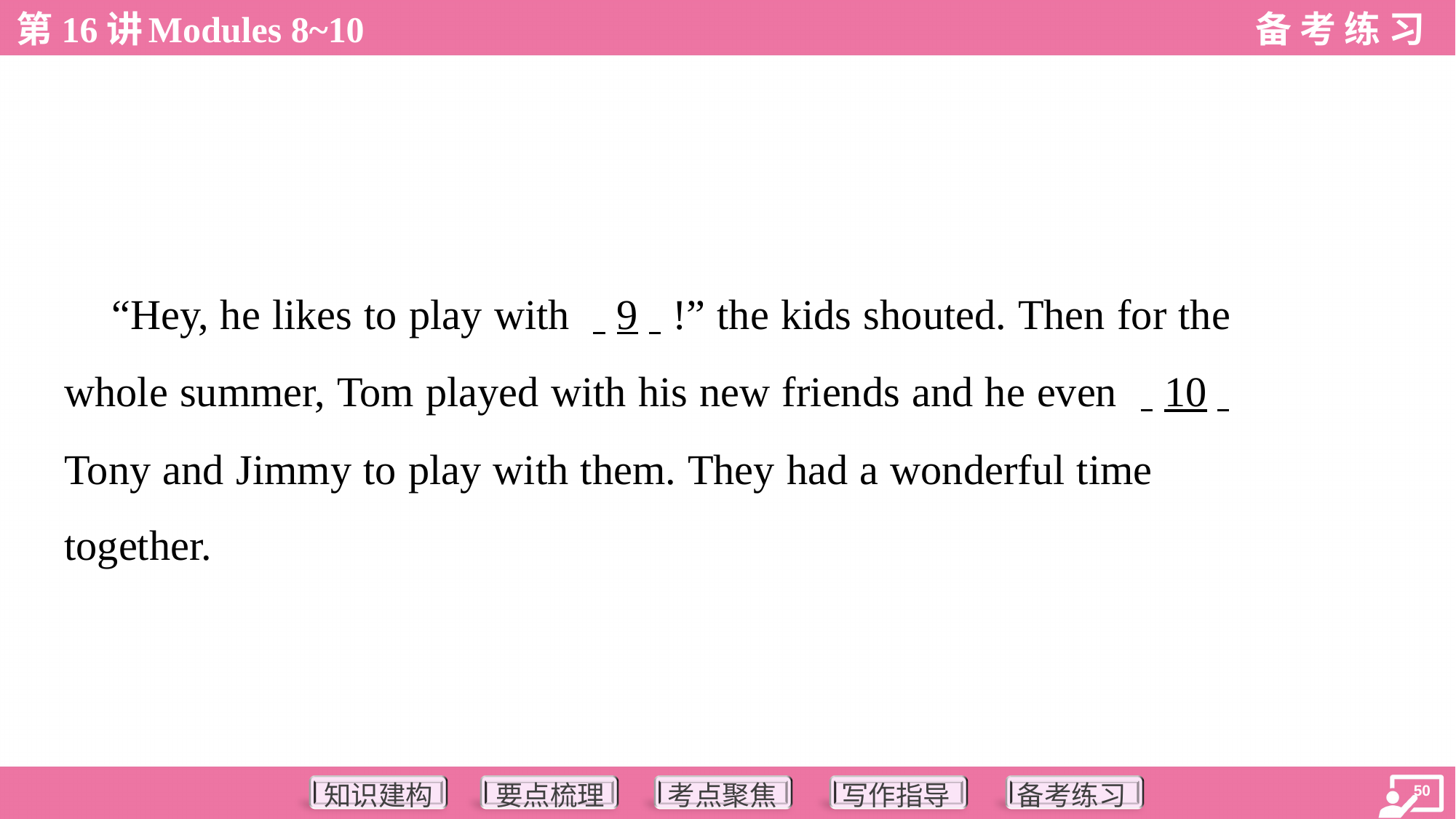

“Hey, he likes to play with . .9. .!” the kids shouted. Then for the
whole summer, Tom played with his new friends and he even . .10. .
Tony and Jimmy to play with them. They had a wonderful time
together.